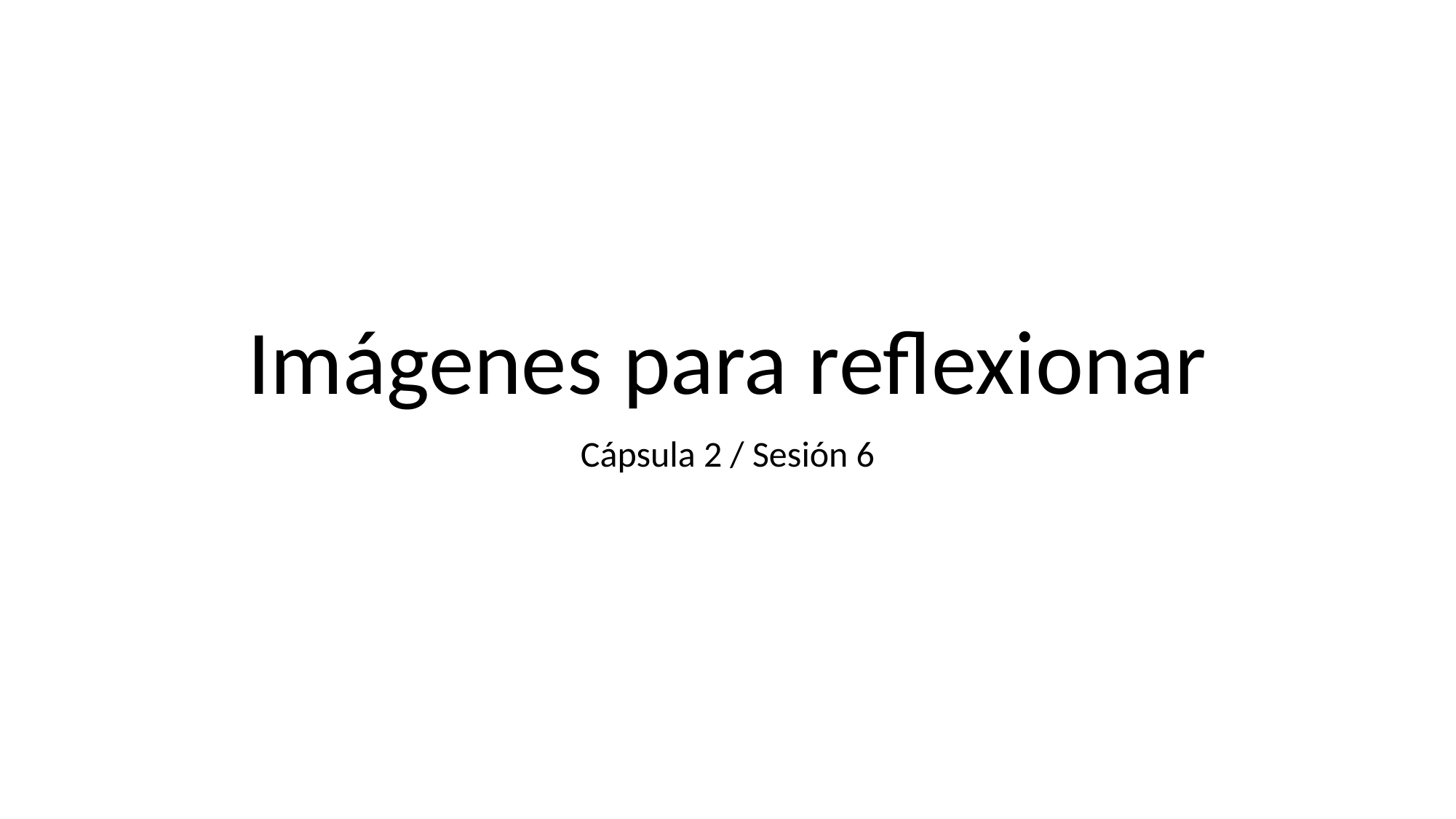

# Imágenes para reflexionar
Cápsula 2 / Sesión 6